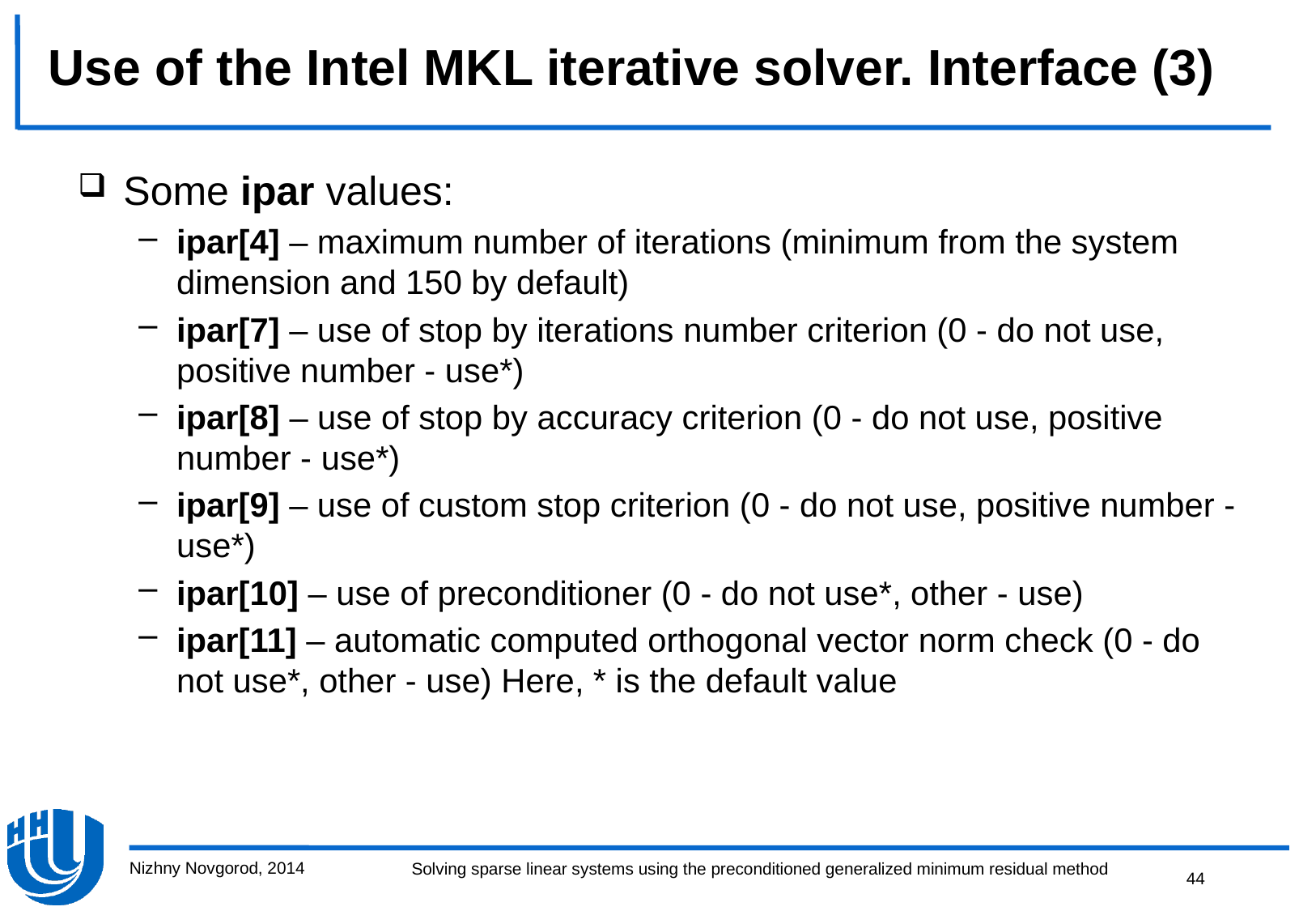

# Use of the Intel MKL iterative solver. Interface (3)
Some ipar values:
ipar[4] – maximum number of iterations (minimum from the system dimension and 150 by default)
ipar[7] – use of stop by iterations number criterion (0 - do not use, positive number - use*)
ipar[8] – use of stop by accuracy criterion (0 - do not use, positive number - use*)
ipar[9] – use of custom stop criterion (0 - do not use, positive number -use*)
ipar[10] – use of preconditioner (0 - do not use*, other - use)
ipar[11] – automatic computed orthogonal vector norm check (0 - do not use*, other - use) Here, * is the default value
Nizhny Novgorod, 2014
44
Solving sparse linear systems using the preconditioned generalized minimum residual method